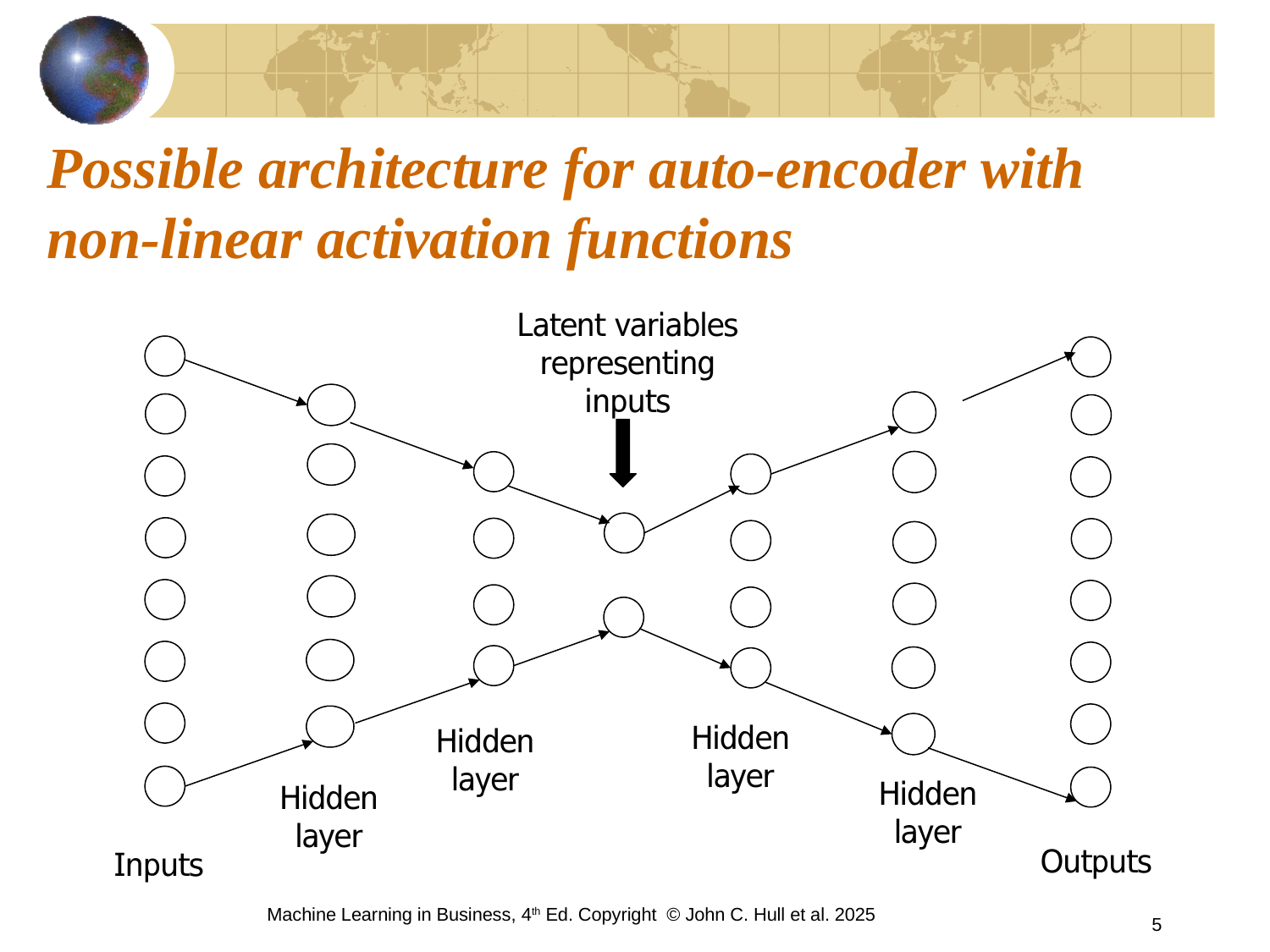

# Possible architecture for auto-encoder with non-linear activation functions

Latent variables representing inputs

Hidden layer
Hidden layer
Hidden layer
Hidden layer
Outputs
Inputs
Machine Learning in Business, 4th Ed. Copyright  © John C. Hull et al. 2025
5